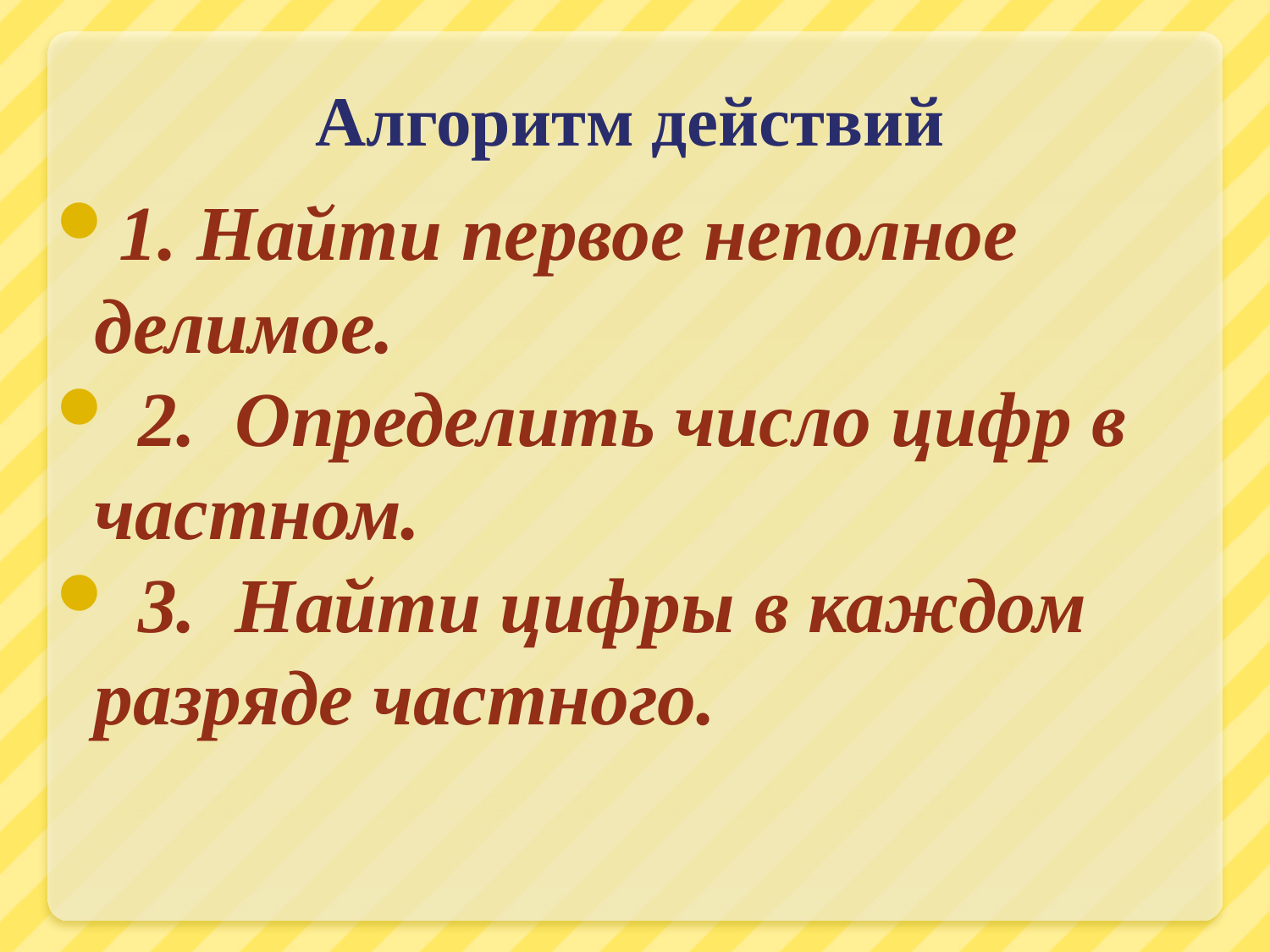

# Алгоритм действий
1. Найти первое неполное делимое.
 2.  Определить число цифр в частном.
 3.  Найти цифры в каждом разряде частного.